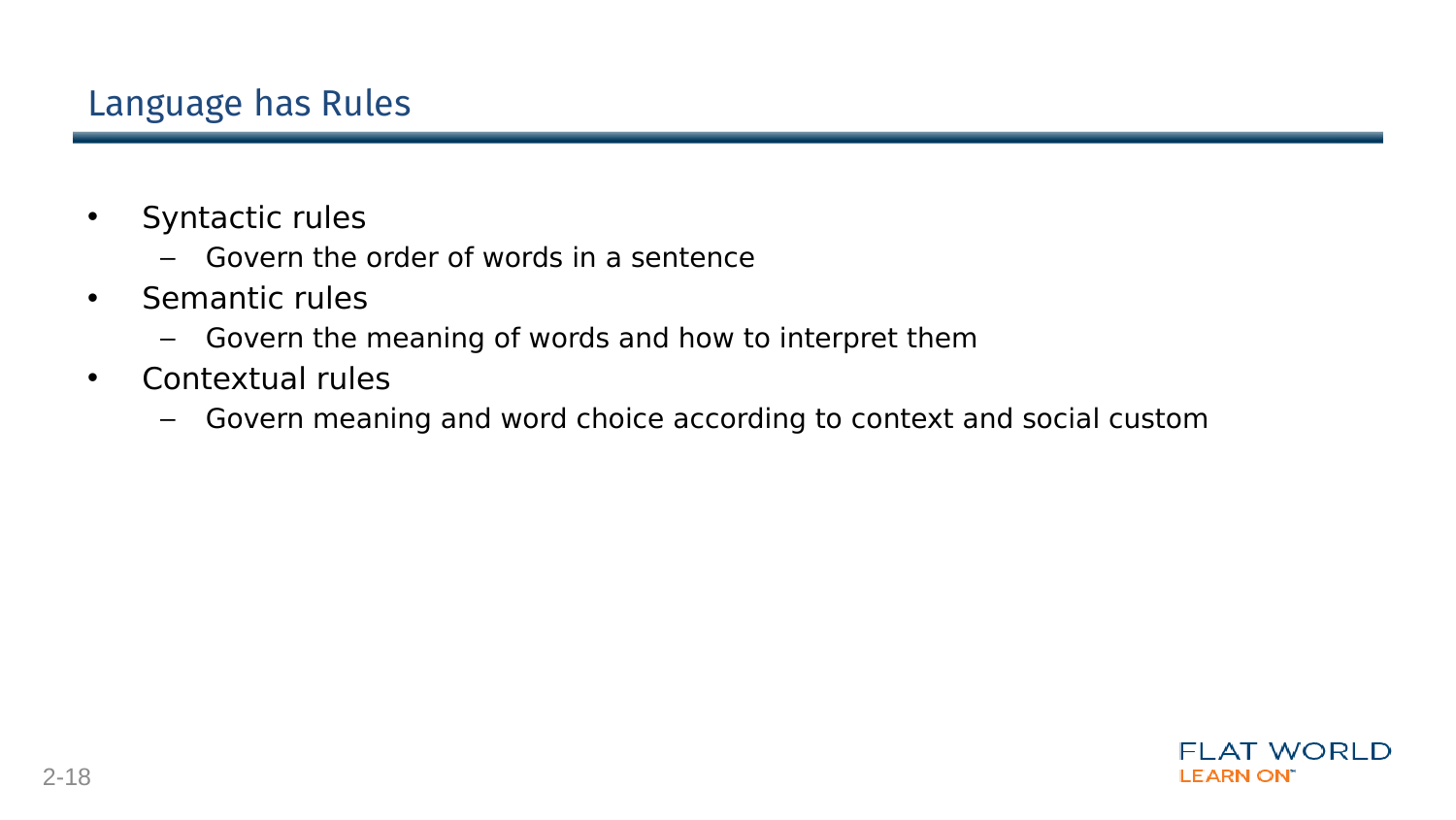

# Language has Rules
Syntactic rules
Govern the order of words in a sentence
Semantic rules
Govern the meaning of words and how to interpret them
Contextual rules
Govern meaning and word choice according to context and social custom

2-18